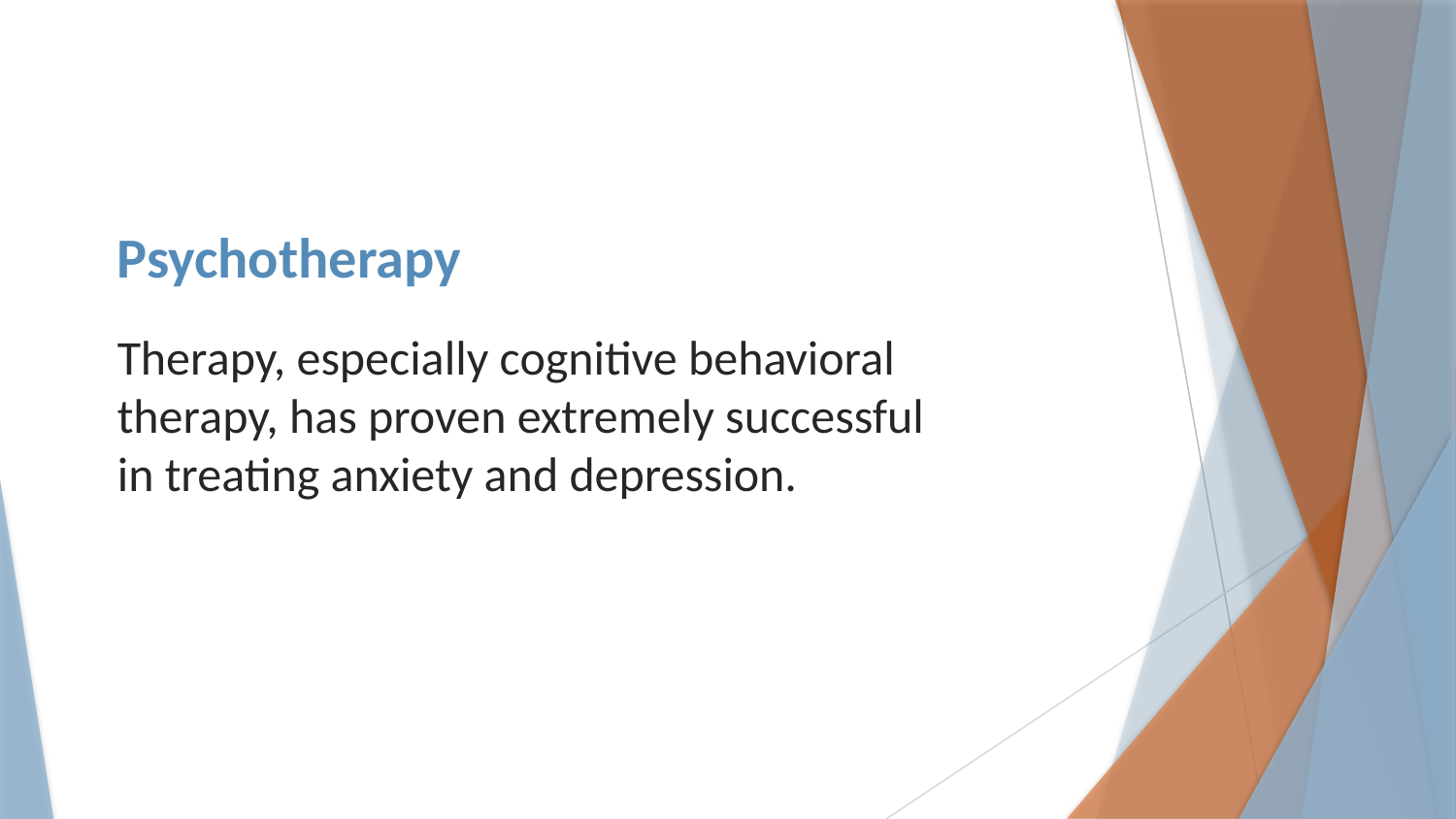

# Psychotherapy
Therapy, especially cognitive behavioral therapy, has proven extremely successful in treating anxiety and depression.